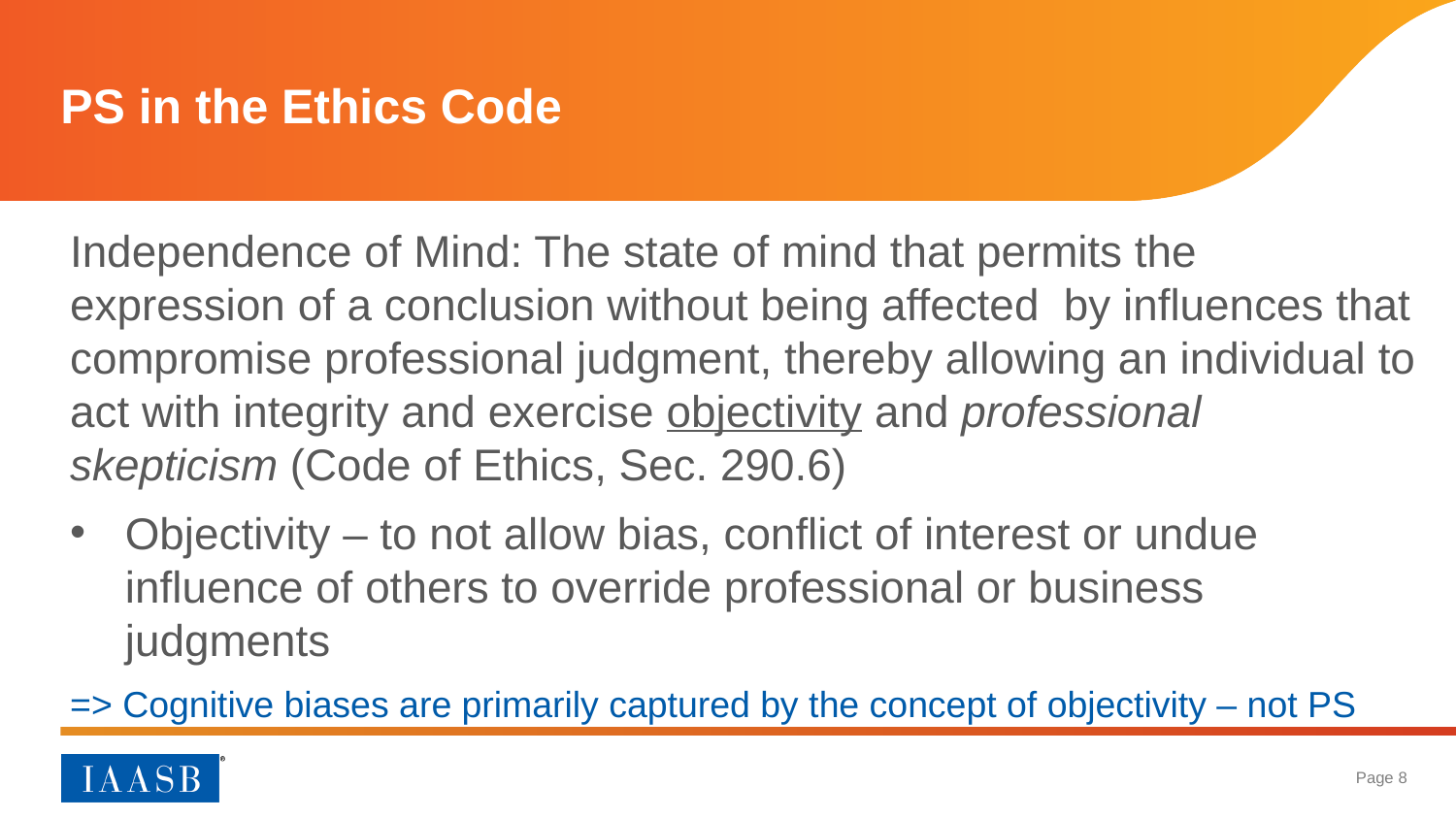

# PS in the Ethics Code
Independence of Mind: The state of mind that permits the expression of a conclusion without being affected  by influences that compromise professional judgment, thereby allowing an individual to act with integrity and exercise objectivity and professional skepticism (Code of Ethics, Sec. 290.6)
Objectivity – to not allow bias, conflict of interest or undue influence of others to override professional or business judgments
=> Cognitive biases are primarily captured by the concept of objectivity – not PS